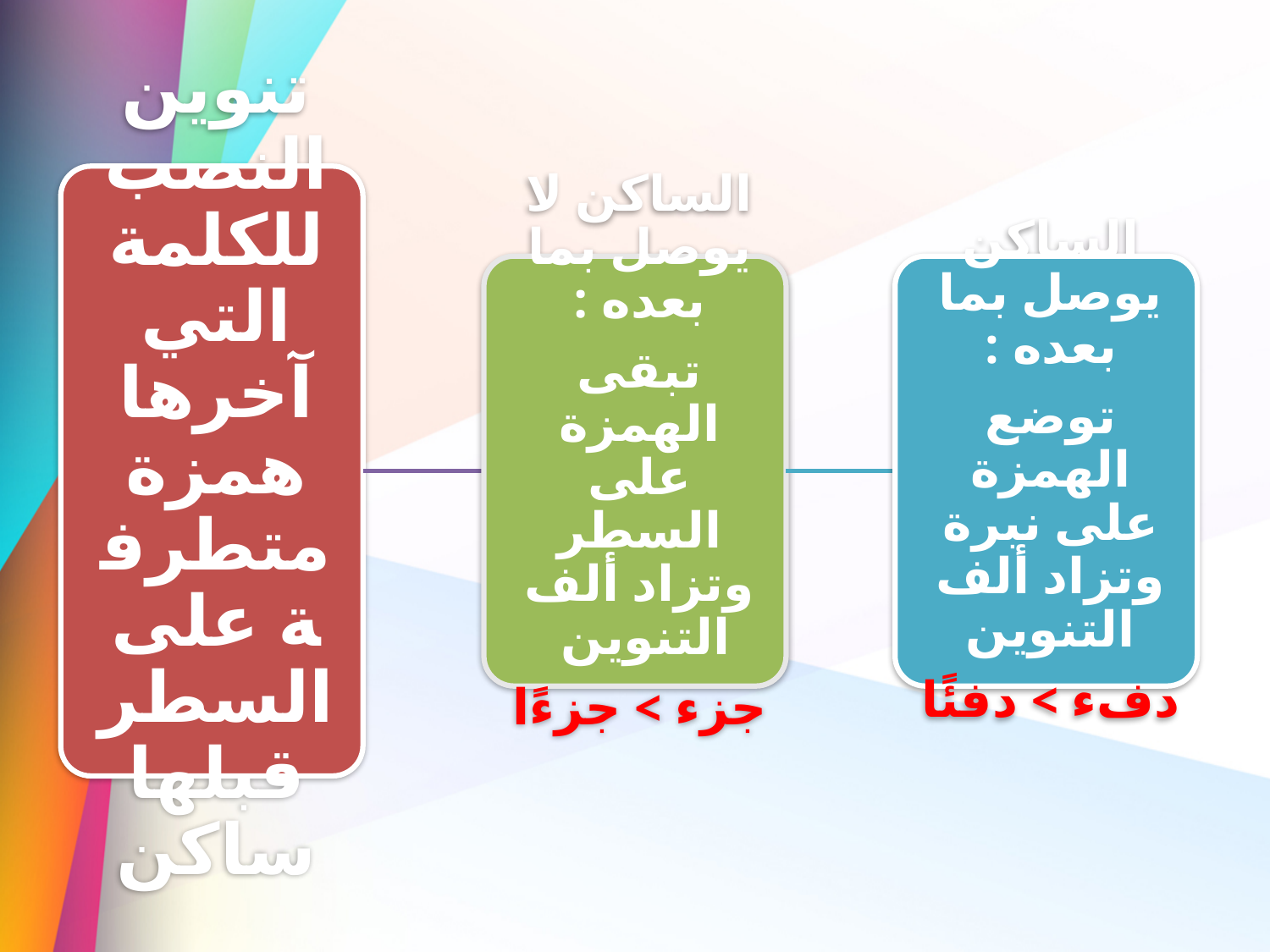

تنوين النصب للكلمة التي آخرها همزة متطرفة على السطر قبلها ساكن

الساكن لا يوصل بما بعده :
تبقى الهمزة على السطر وتزاد ألف التنوين
جزء > جزءًا

الساكن يوصل بما بعده :
توضع الهمزة على نبرة وتزاد ألف التنوين
دفء > دفئًا